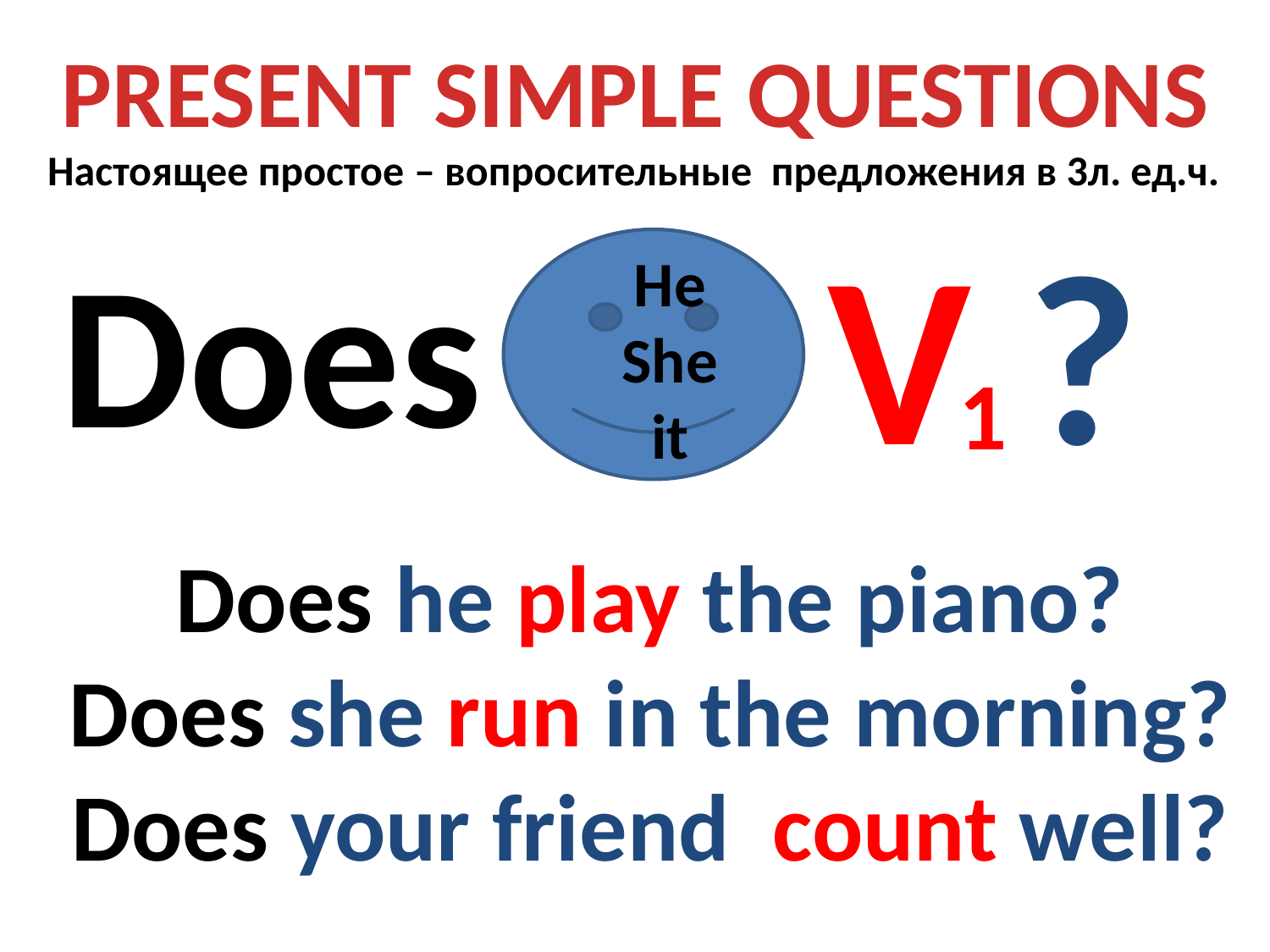

PRESENT SIMPLE QUESTIONS
Настоящее простое – вопросительные  предложения в 3л. ед.ч.
V ?
Does

He
She
it
1
Does he play the piano?
Does she run in the morning?
Does your friend  count well?